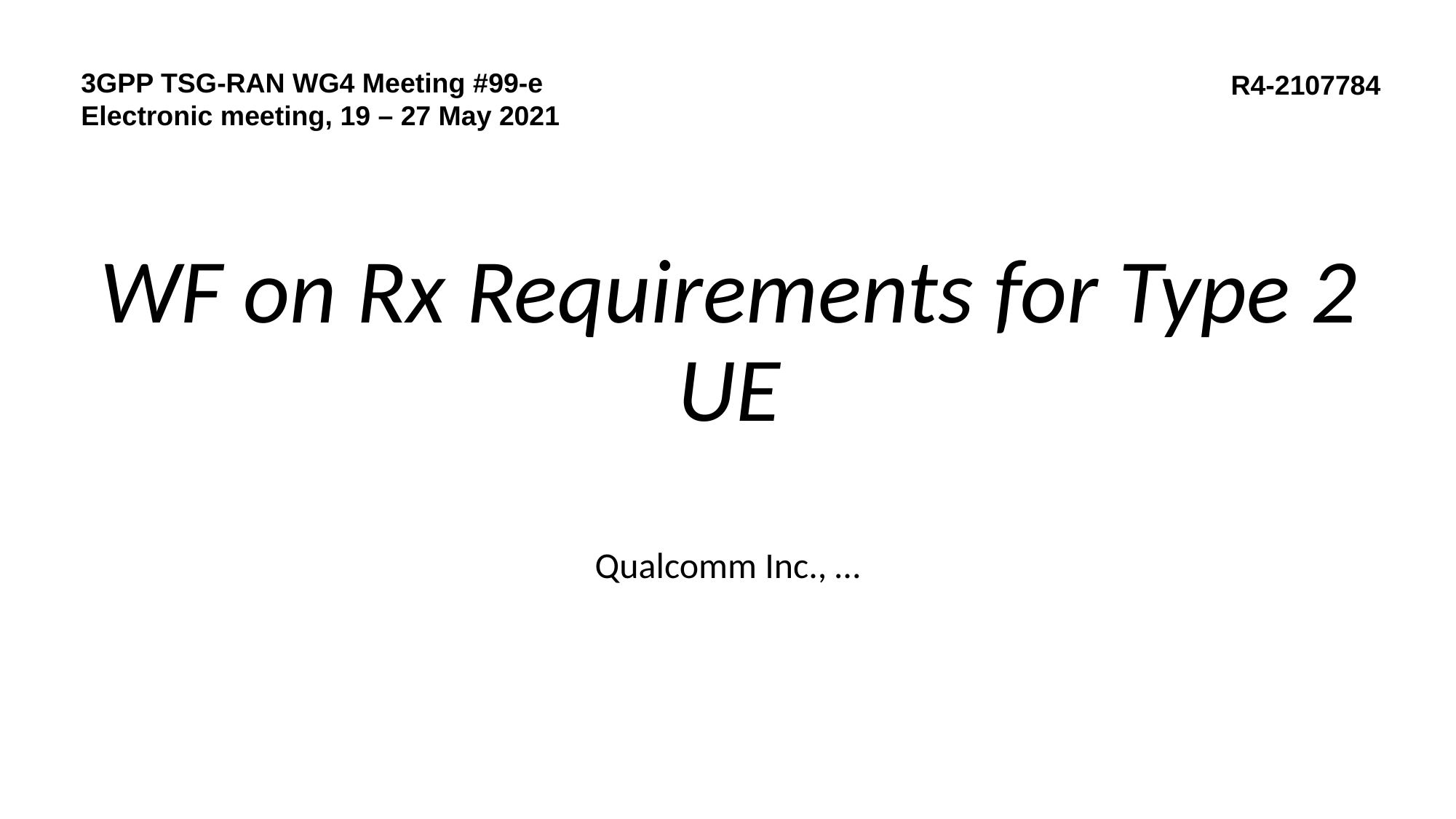

3GPP TSG-RAN WG4 Meeting #99-e
Electronic meeting, 19 – 27 May 2021
R4-2107784
# WF on Rx Requirements for Type 2 UE
Qualcomm Inc., …